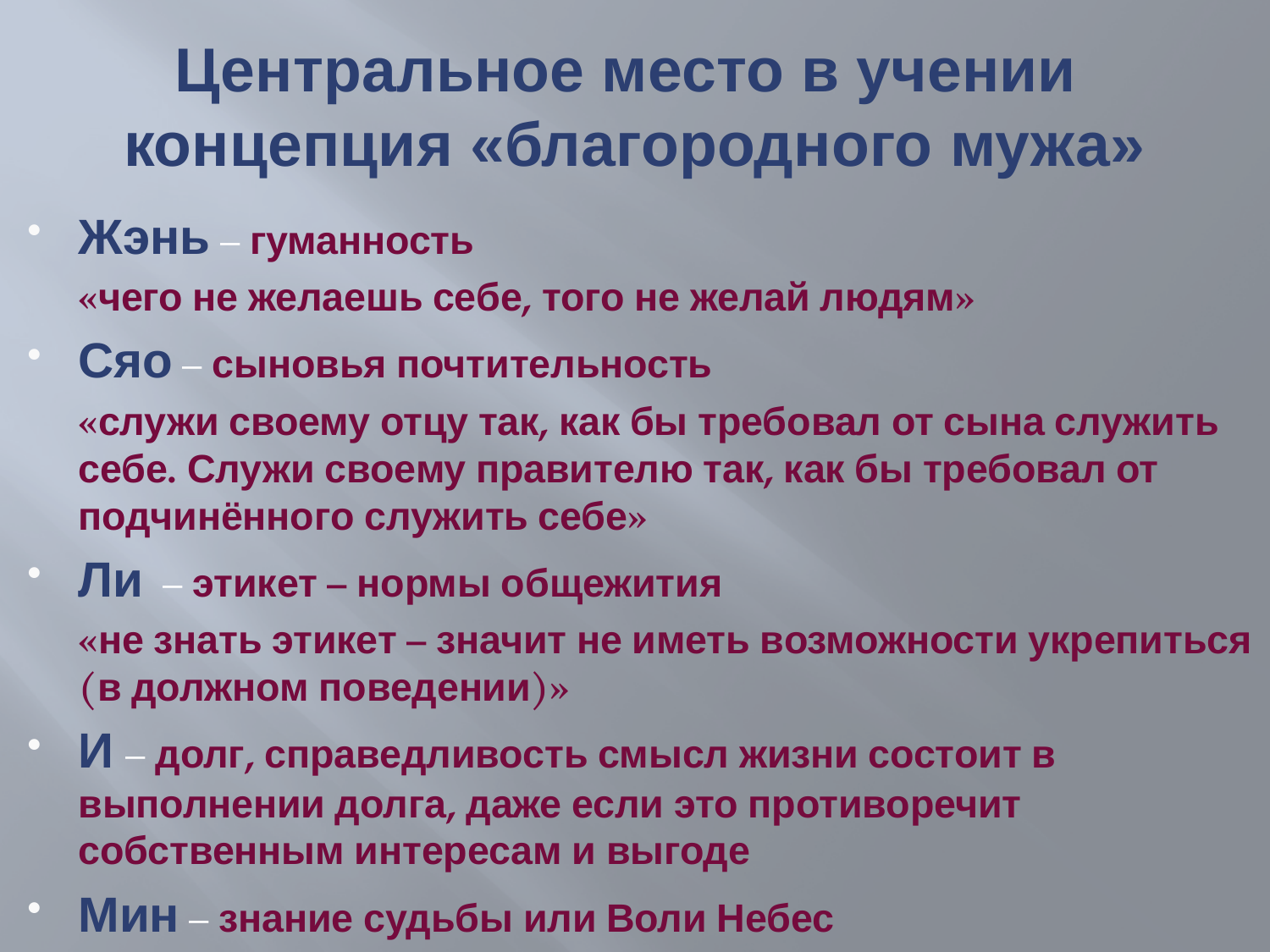

# Центральное место в учении концепция «благородного мужа»
Жэнь – гуманность
     «чего не желаешь себе, того не желай людям»
Сяо – сыновья почтительность
     «служи своему отцу так, как бы требовал от сына служить себе. Служи своему правителю так, как бы требовал от подчинённого служить себе»
Ли  – этикет – нормы общежития
     «не знать этикет – значит не иметь возможности укрепиться (в должном поведении)»
И – долг, справедливость смысл жизни состоит в выполнении долга, даже если это противоречит собственным интересам и выгоде
Мин – знание судьбы или Воли Небес